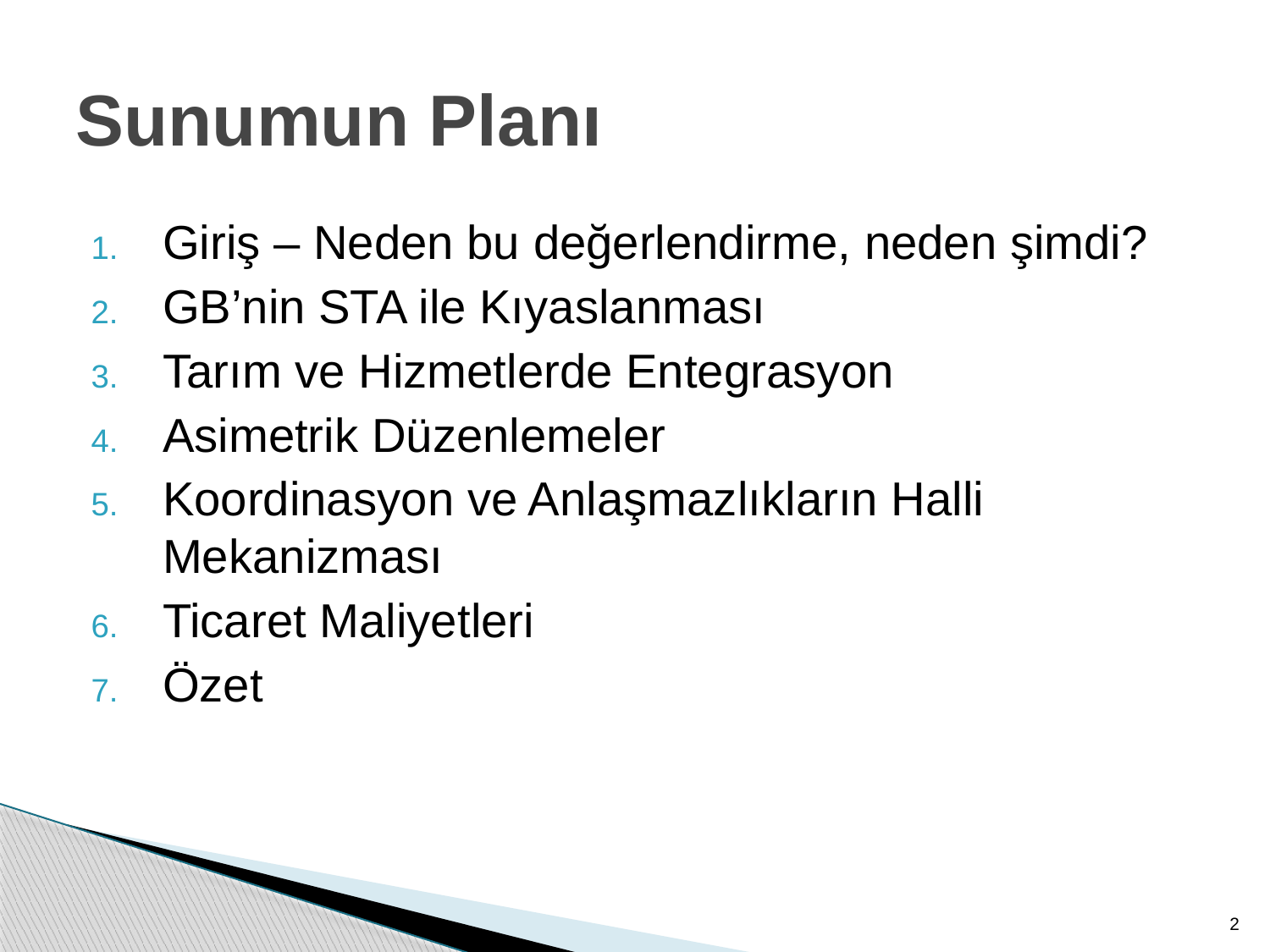

# Sunumun Planı
Giriş – Neden bu değerlendirme, neden şimdi?
GB’nin STA ile Kıyaslanması
Tarım ve Hizmetlerde Entegrasyon
Asimetrik Düzenlemeler
Koordinasyon ve Anlaşmazlıkların Halli Mekanizması
Ticaret Maliyetleri
Özet
2